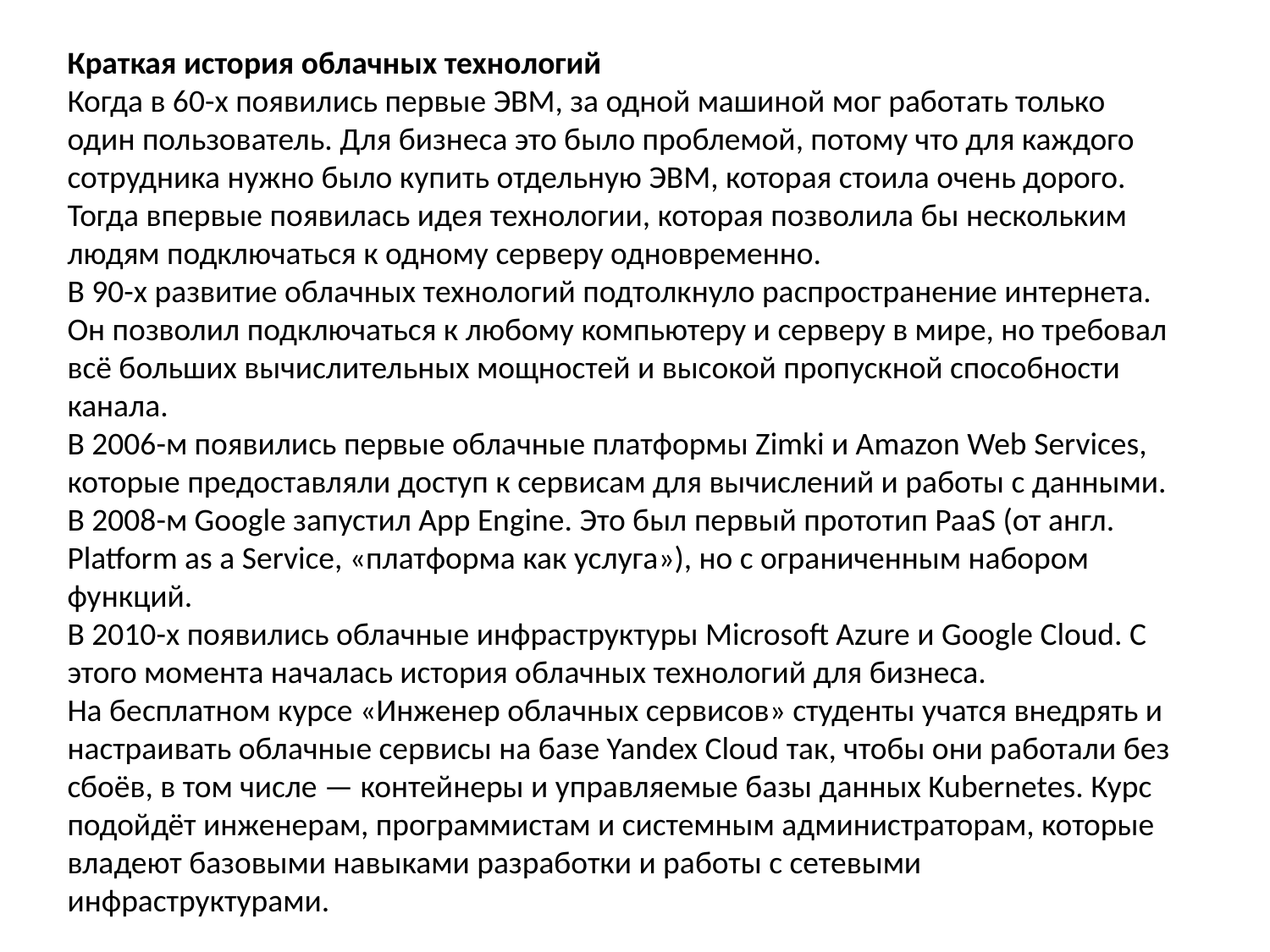

Краткая история облачных технологий
Когда в 60-х появились первые ЭВМ, за одной машиной мог работать только один пользователь. Для бизнеса это было проблемой, потому что для каждого сотрудника нужно было купить отдельную ЭВМ, которая стоила очень дорого. Тогда впервые появилась идея технологии, которая позволила бы нескольким людям подключаться к одному серверу одновременно.
В 90-х развитие облачных технологий подтолкнуло распространение интернета. Он позволил подключаться к любому компьютеру и серверу в мире, но требовал всё больших вычислительных мощностей и высокой пропускной способности канала.
В 2006-м появились первые облачные платформы Zimki и Amazon Web Services, которые предоставляли доступ к сервисам для вычислений и работы с данными. В 2008-м Google запустил App Engine. Это был первый прототип PaaS (от англ. Platform as a Service, «платформа как услуга»), но с ограниченным набором функций.
В 2010-х появились облачные инфраструктуры Microsoft Azure и Google Cloud. С этого момента началась история облачных технологий для бизнеса.
На бесплатном курсе «Инженер облачных сервисов» студенты учатся внедрять и настраивать облачные сервисы на базе Yandex Cloud так, чтобы они работали без сбоёв, в том числе — контейнеры и управляемые базы данных Kubernetes. Курс подойдёт инженерам, программистам и системным администраторам, которые владеют базовыми навыками разработки и работы с сетевыми инфраструктурами.